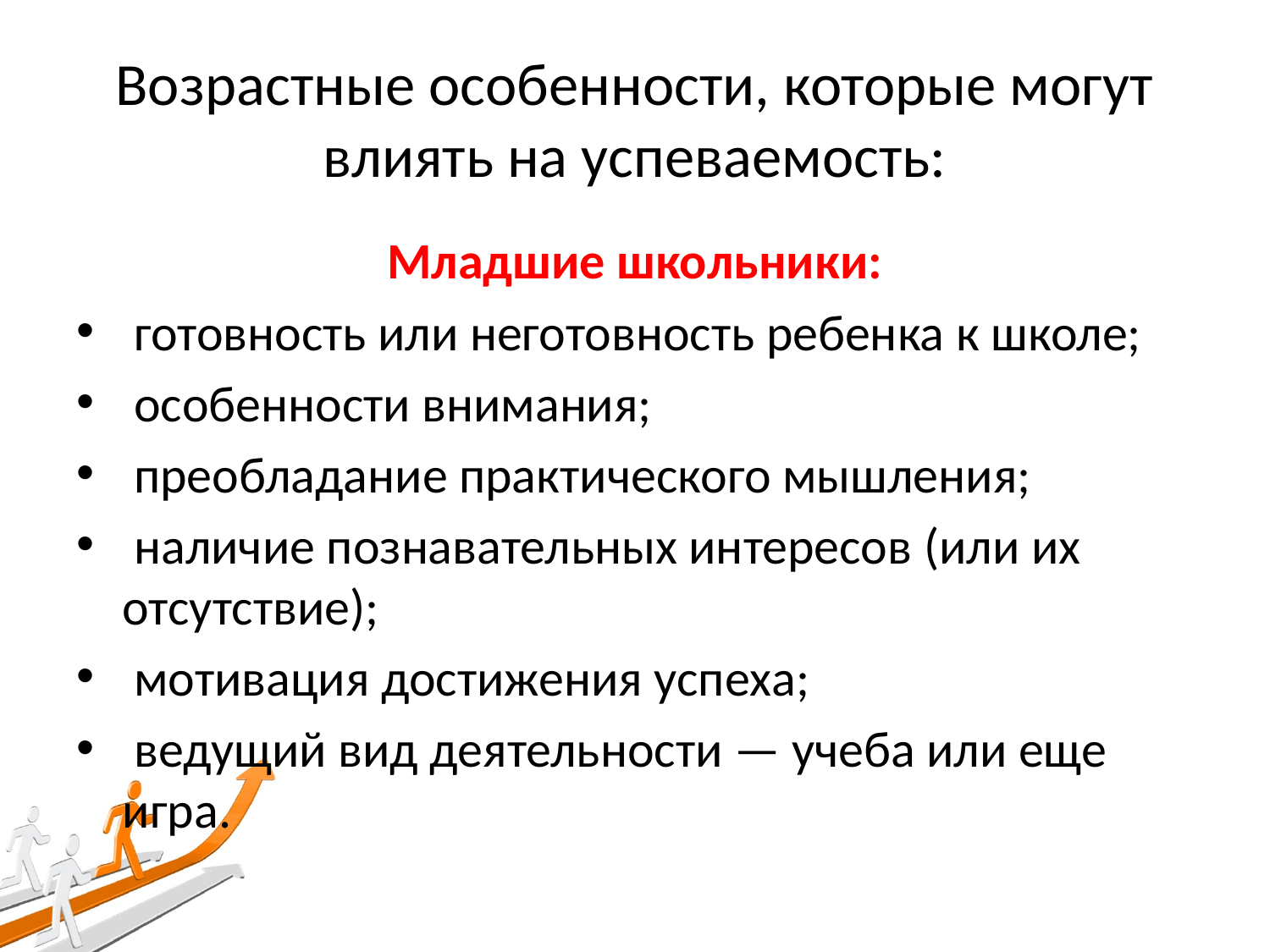

# Возрастные особенности, которые могут влиять на успеваемость:
Младшие школьники:
 готовность или неготовность ребенка к школе;
 особенности внимания;
 преобладание практического мышления;
 наличие познавательных интересов (или их отсутствие);
 мотивация достижения успеха;
 ведущий вид деятельности — учеба или еще игра.